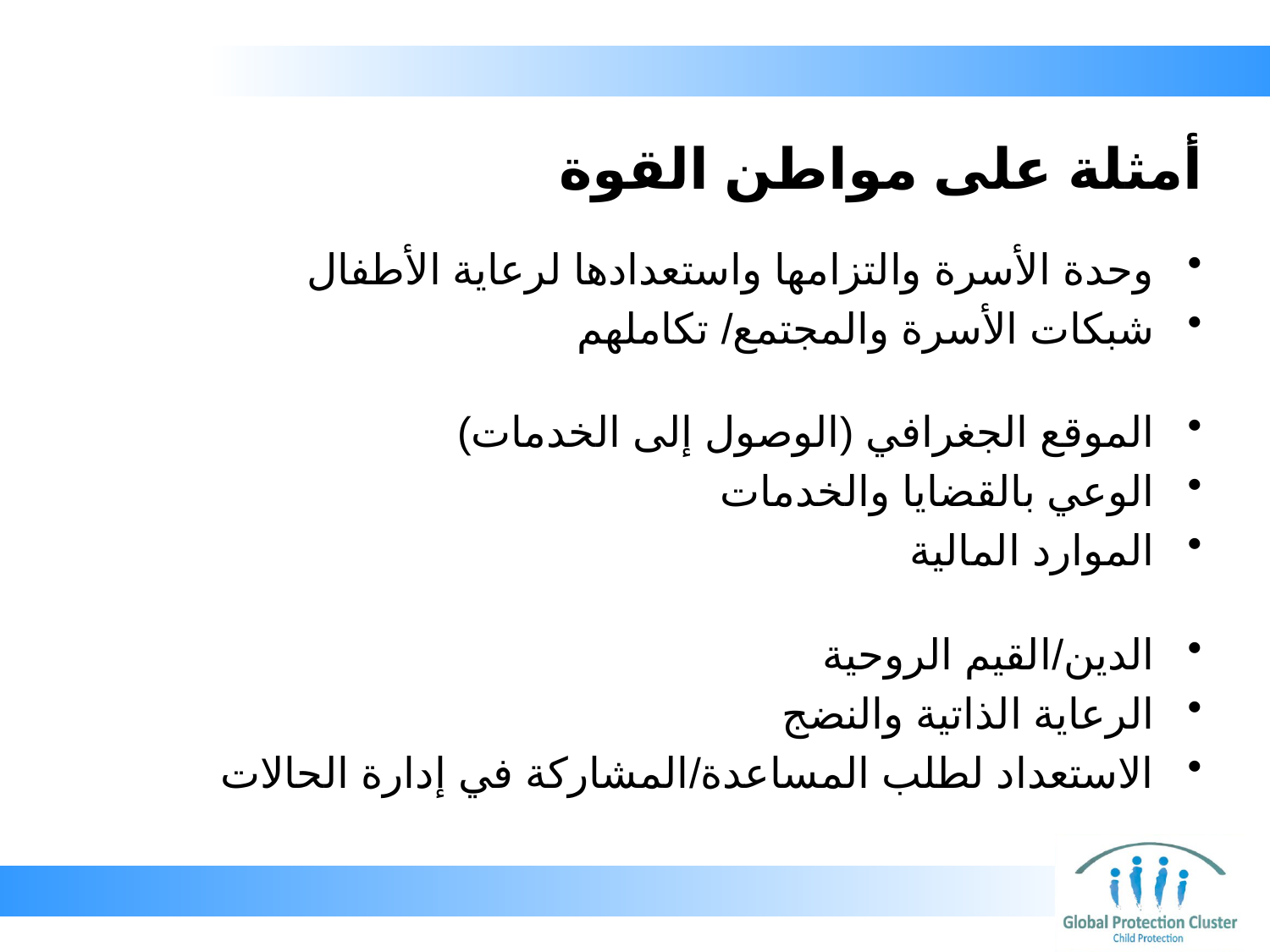

# أمثلة على مواطن القوة
وحدة الأسرة والتزامها واستعدادها لرعاية الأطفال
شبكات الأسرة والمجتمع/ تكاملهم

الموقع الجغرافي (الوصول إلى الخدمات)
الوعي بالقضايا والخدمات
الموارد المالية

الدين/القيم الروحية
الرعاية الذاتية والنضج
الاستعداد لطلب المساعدة/المشاركة في إدارة الحالات